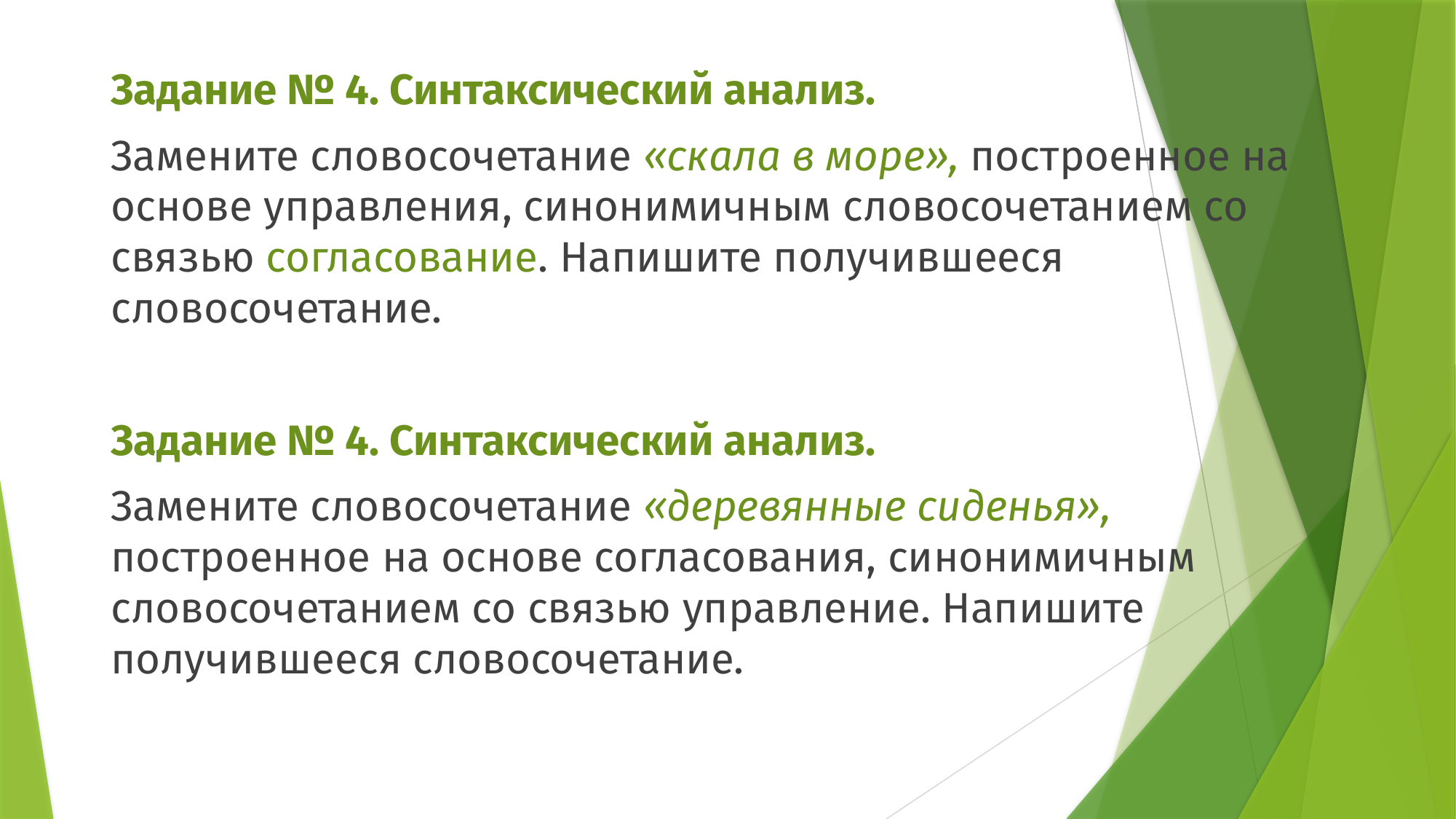

Задание № 4. Синтаксический анализ.
Замените словосочетание «скала в море», построенное на основе управления, синонимичным словосочетанием со связью согласование. Напишите получившееся словосочетание.

Задание № 4. Синтаксический анализ.
Замените словосочетание «деревянные сиденья», построенное на основе согласования, синонимичным словосочетанием со связью управление. Напишите получившееся словосочетание.